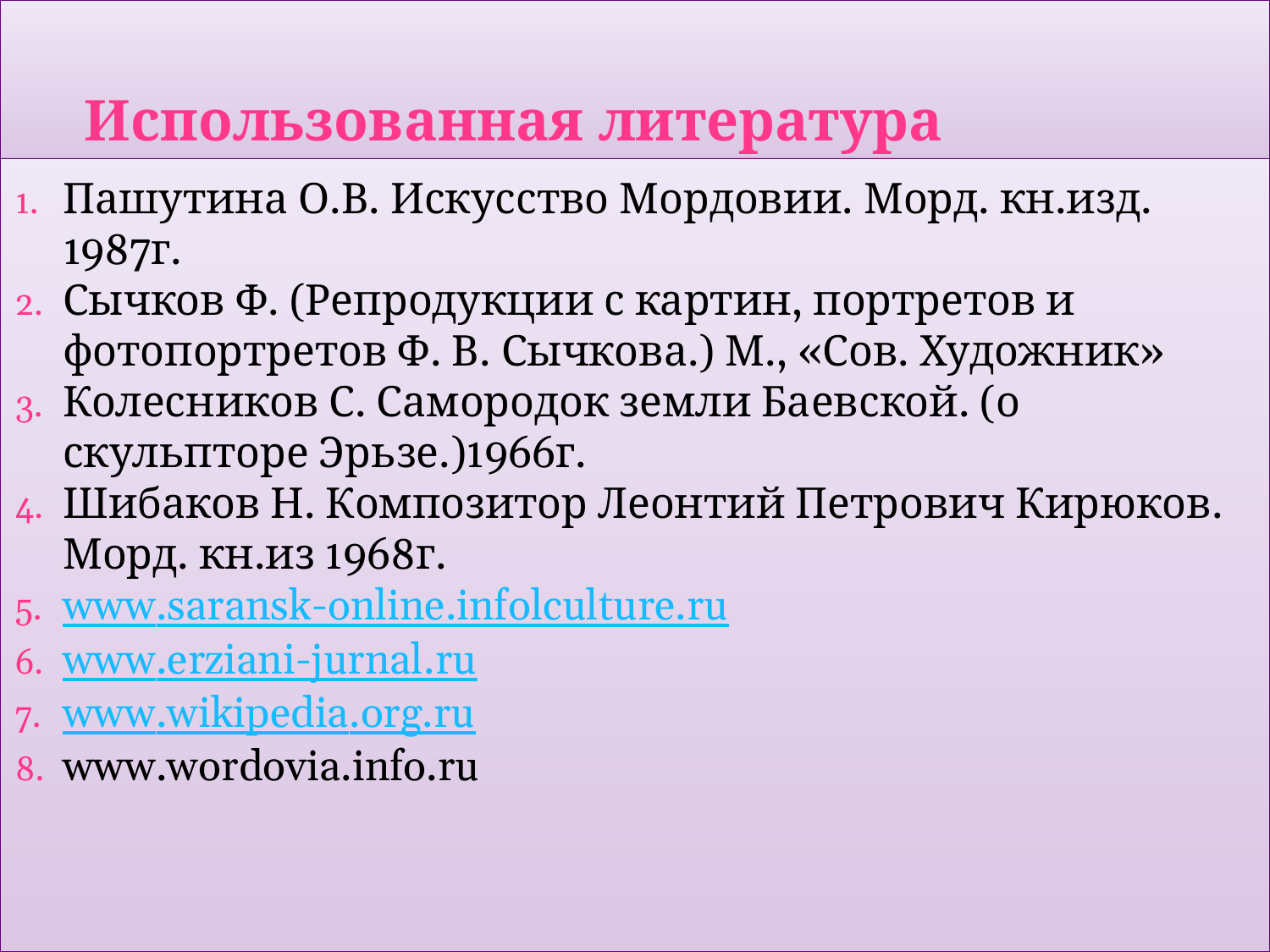

# Использованная литература
Пашутина О.В. Искусство Мордовии. Морд. кн.изд. 1987г.
Сычков Ф. (Репродукции с картин, портретов и фотопортретов Ф. В. Сычкова.) М., «Сов. Художник»
Колесников С. Самородок земли Баевской. (о скульпторе Эрьзе.)1966г.
Шибаков Н. Композитор Леонтий Петрович Кирюков. Морд. кн.из 1968г.
www.saransk-online.infolculture.ru
www.erziani-jurnal.ru
www.wikipedia.org.ru
www.wordovia.info.ru